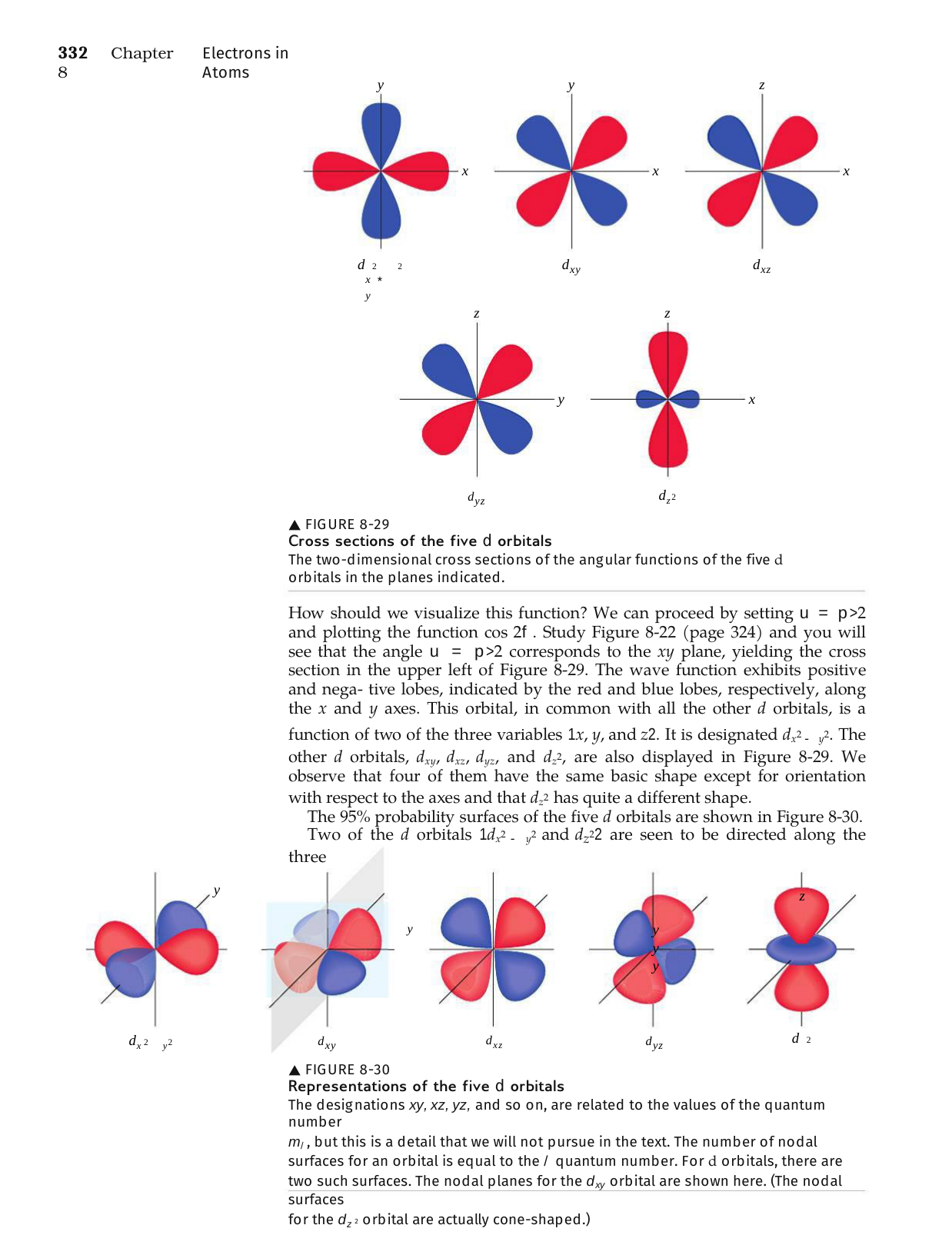

332	Chapter 8
Electrons in Atoms
y
y
z
x
x
x
d  2 	2
d
d
x  * y
xy
xz
z
z
y
x
dyz
dz2
 FIGURE 8-29
Cross sections of the five d orbitals
The two-dimensional cross sections of the angular functions of the five d orbitals in the planes indicated.

How should we visualize this function? We can proceed by setting u  =  p>2 and plotting the function cos 2f. Study Figure 8-22 (page 324) and you will see that the angle u  =  p>2 corresponds to the xy plane, yielding the cross section in the upper left of Figure 8-29. The wave function exhibits positive and nega- tive lobes, indicated by the red and blue lobes, respectively, along the x and y axes. This orbital, in common with all the other d orbitals, is a function of two of the three variables 1x, y, and z2. It is designated dx2 - y2. The other d orbitals, dxy, dxz, dyz, and dz2, are also displayed in Figure 8-29. We observe that four of them have the same basic shape except for orientation with respect to the axes and that dz2  has quite a different shape.
The 95% probability surfaces of the five d orbitals are shown in Figure 8-30.
Two of the d orbitals 1dx2 - y2 and dz22 are seen to be directed along the three

z
y	y	y	y
y
dxy	dxz	dyz
d  2
dx 2      y2
 FIGURE 8-30
Representations of the five d orbitals
The designations xy, xz, yz, and so on, are related to the values of the quantum number
m/, but this is a detail that we will not pursue in the text. The number of nodal surfaces for an orbital is equal to the / quantum number. For d orbitals, there are two such surfaces. The nodal planes for the dxy orbital are shown here. (The nodal surfaces
for the dz 2  orbital are actually cone-shaped.)